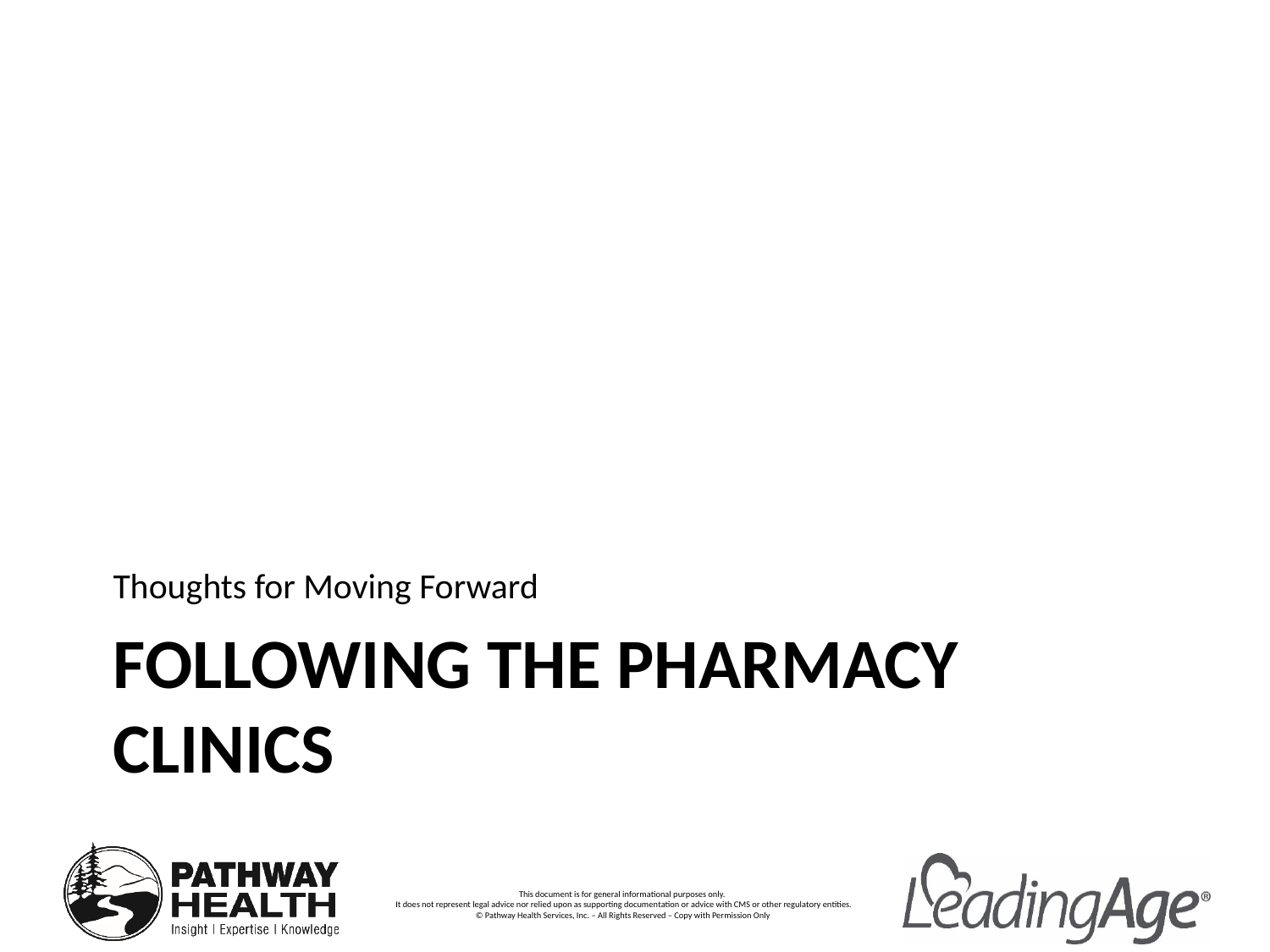

Thoughts for Moving Forward
# Following the Pharmacy Clinics